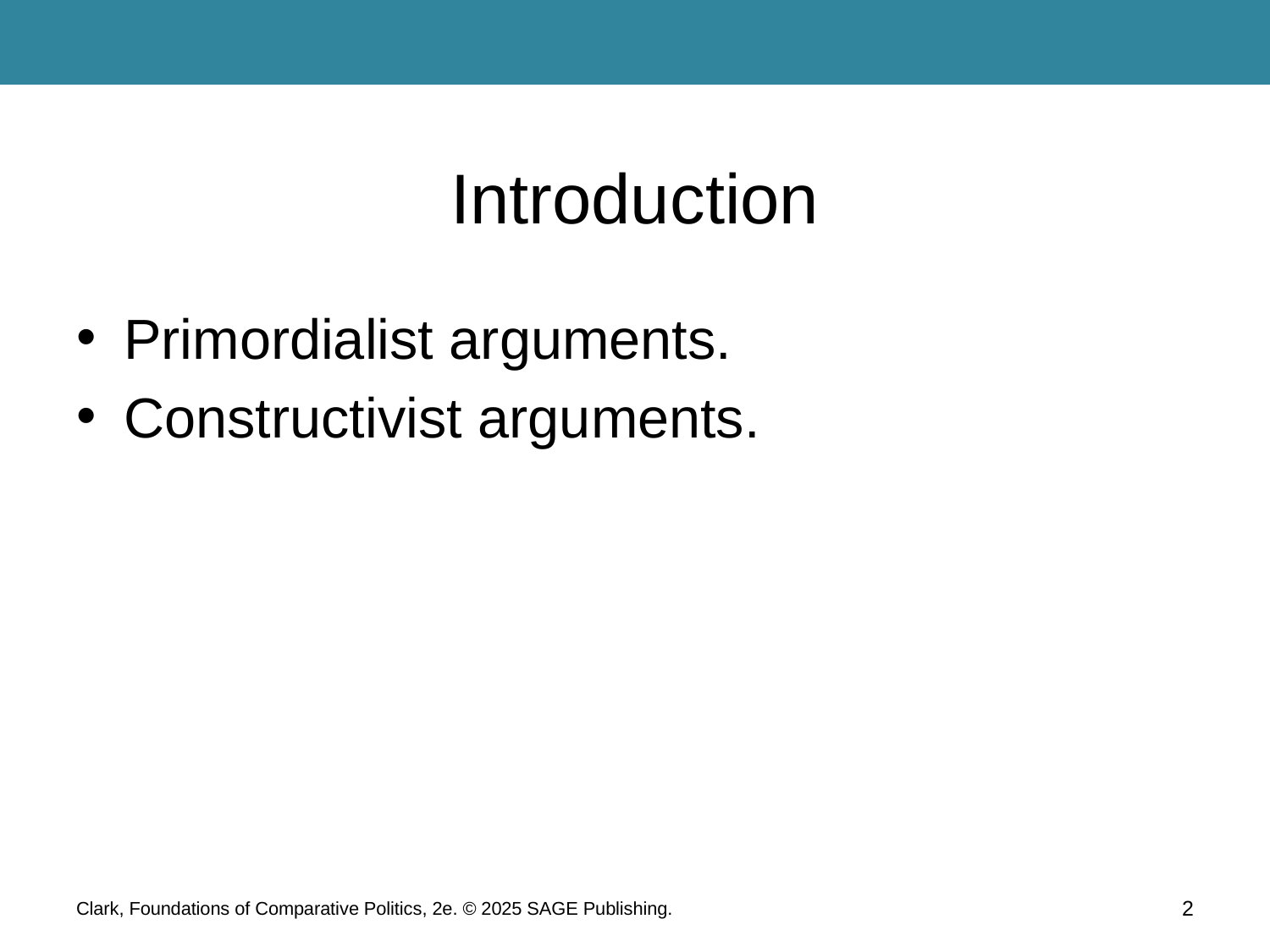

# Introduction
Primordialist arguments.
Constructivist arguments.
Clark, Foundations of Comparative Politics, 2e. © 2025 SAGE Publishing.
2